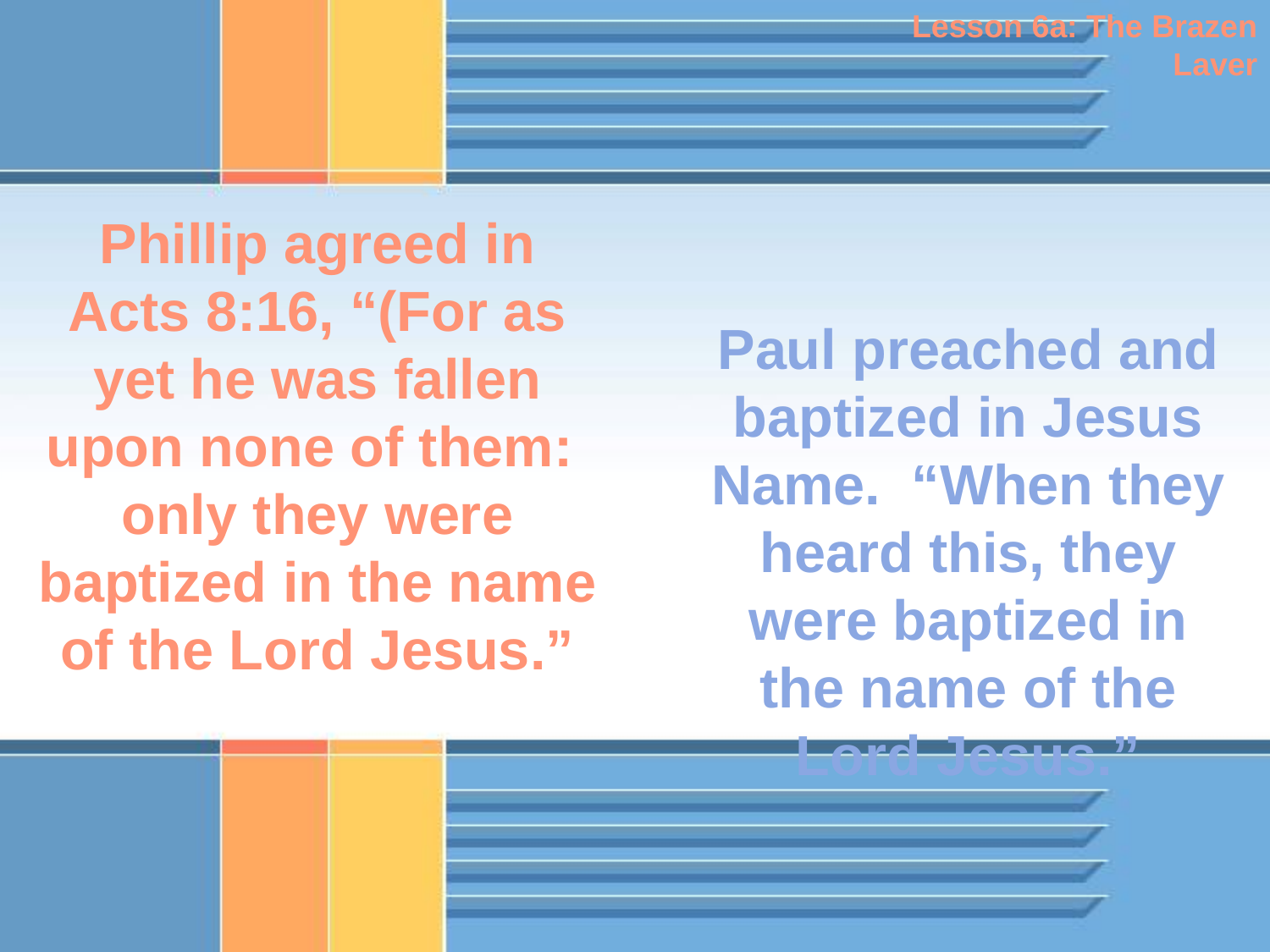

Lesson 6a: The Brazen Laver
Phillip agreed in Acts 8:16, “(For as yet he was fallen upon none of them:  only they were baptized in the name of the Lord Jesus.”
Paul preached and baptized in Jesus Name.  “When they heard this, they were baptized in the name of the Lord Jesus.”